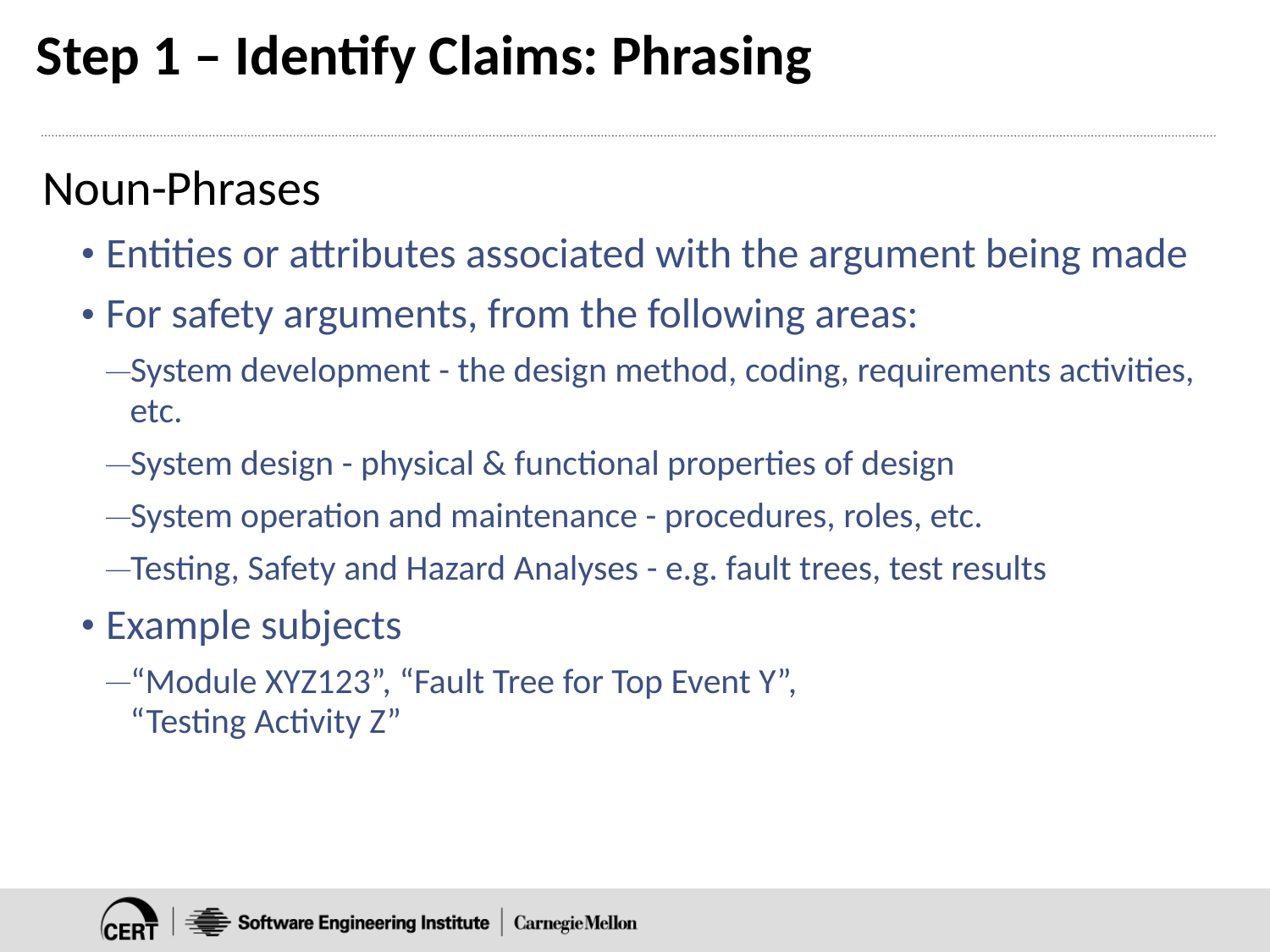

# Step 1 – Identify Claims: Phrasing
Noun-Phrases
Entities or attributes associated with the argument being made
For safety arguments, from the following areas:
System development - the design method, coding, requirements activities, etc.
System design - physical & functional properties of design
System operation and maintenance - procedures, roles, etc.
Testing, Safety and Hazard Analyses - e.g. fault trees, test results
Example subjects
“Module XYZ123”, “Fault Tree for Top Event Y”,
“Testing Activity Z”